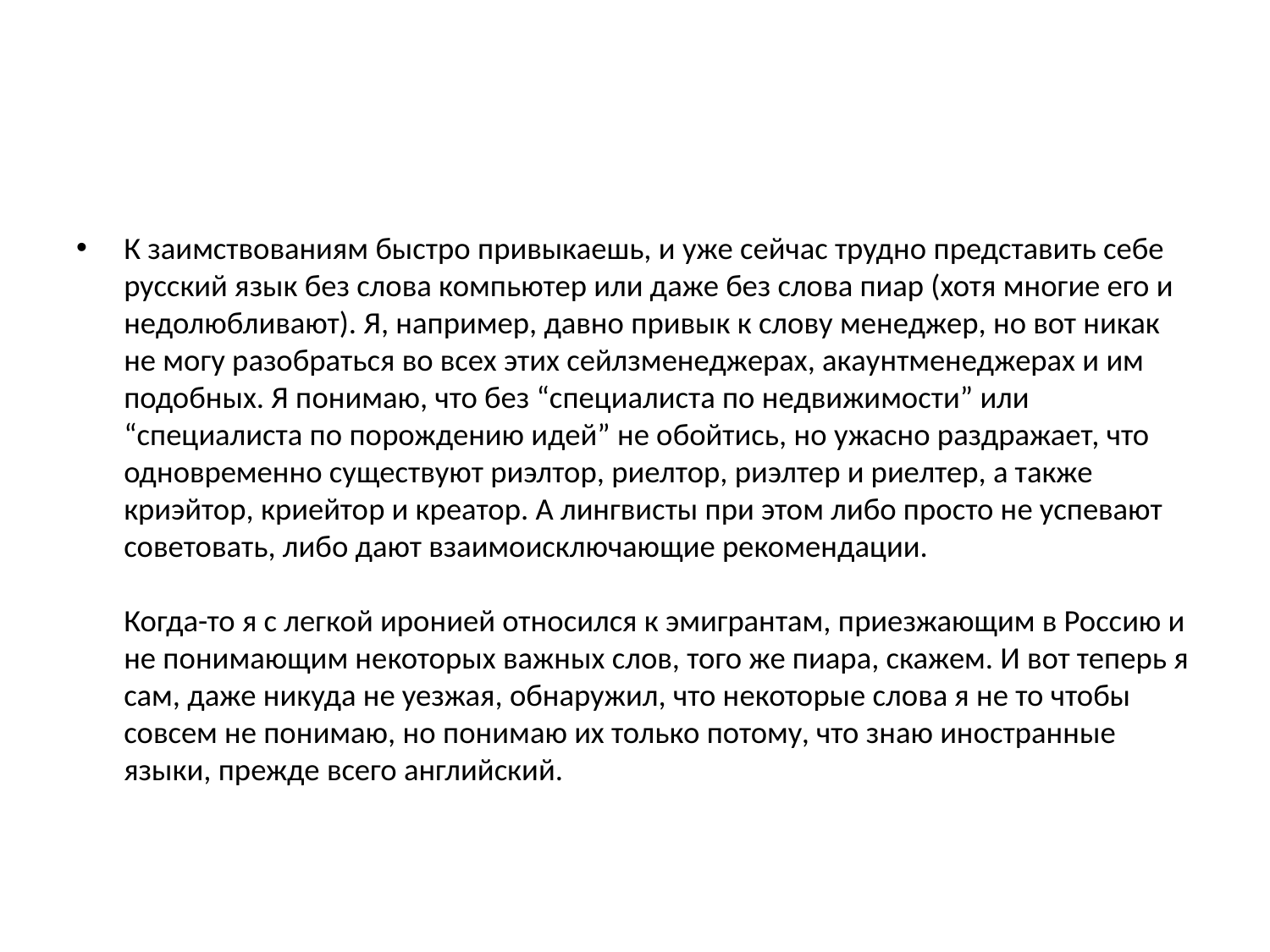

#
К заимствованиям быстро привыкаешь, и уже сейчас трудно представить себе русский язык без слова компьютер или даже без слова пиар (хотя многие его и недолюбливают). Я, например, давно привык к слову менеджер, но вот никак не могу разобраться во всех этих сейлзменеджерах, акаунтменеджерах и им подобных. Я понимаю, что без “специалиста по недвижимости” или “специалиста по порождению идей” не обойтись, но ужасно раздражает, что одновременно существуют риэлтор, риелтор, риэлтер и риелтер, а также криэйтор, криейтор и креатор. А лингвисты при этом либо просто не успевают советовать, либо дают взаимоисключающие рекомендации.
Когда-то я с легкой иронией относился к эмигрантам, приезжающим в Россию и не понимающим некоторых важных слов, того же пиара, скажем. И вот теперь я сам, даже никуда не уезжая, обнаружил, что некоторые слова я не то чтобы совсем не понимаю, но понимаю их только потому, что знаю иностранные языки, прежде всего английский.